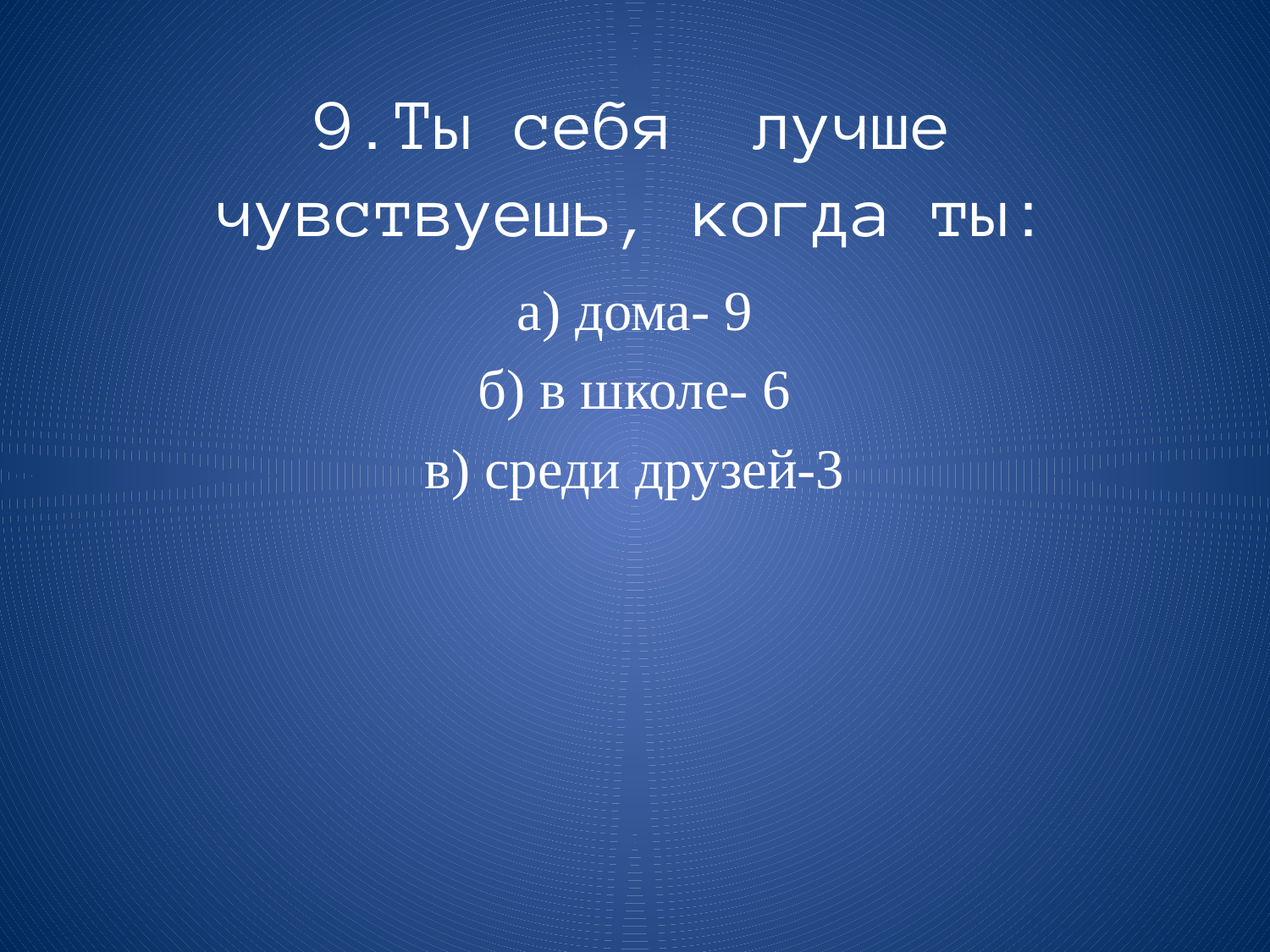

# 9.Ты себя  лучше чувствуешь, когда ты:
а) дома- 9
б) в школе- 6
в) среди друзей-3